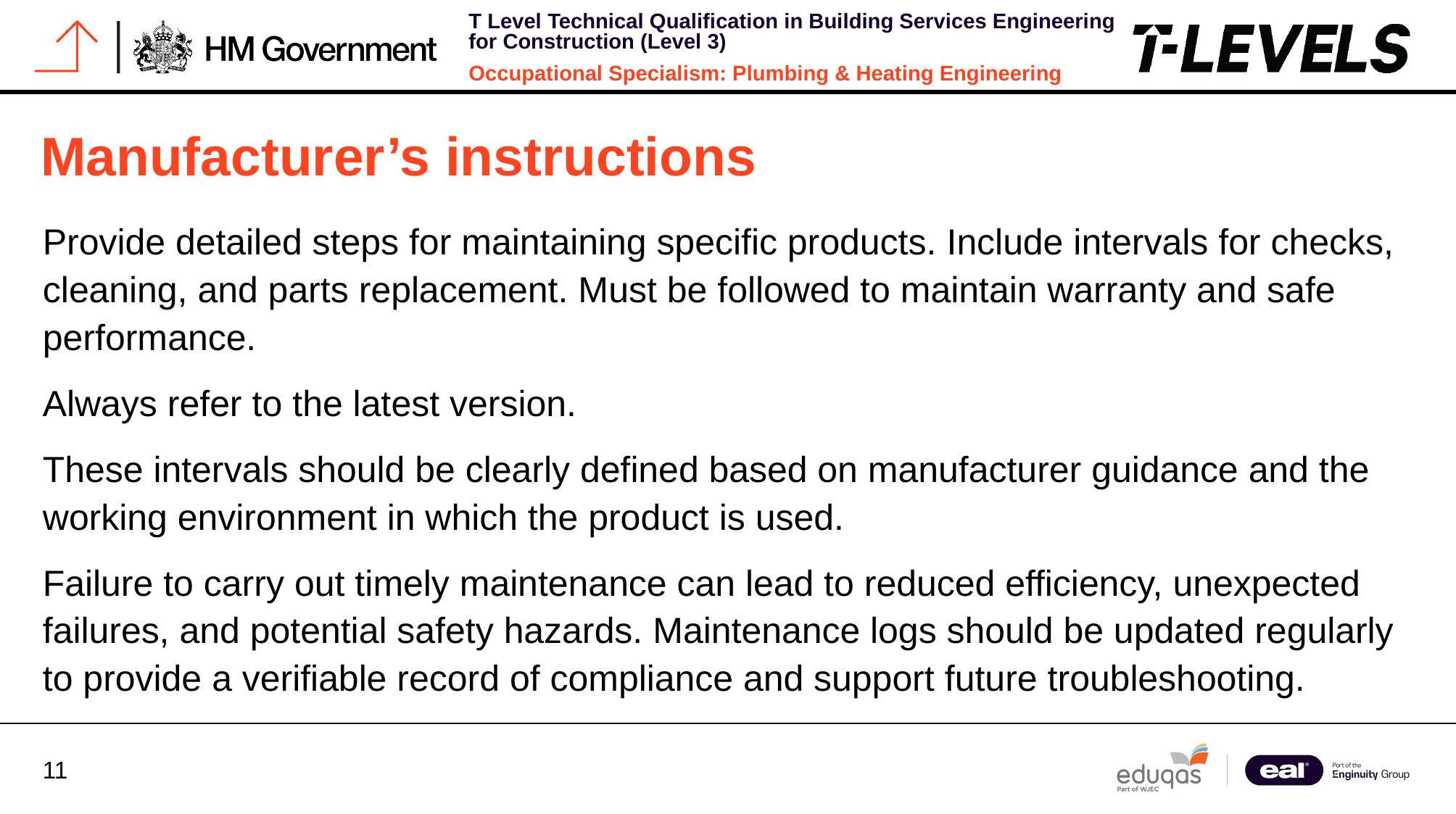

# Manufacturer’s instructions
Provide detailed steps for maintaining specific products. Include intervals for checks, cleaning, and parts replacement. Must be followed to maintain warranty and safe performance.
Always refer to the latest version.
These intervals should be clearly defined based on manufacturer guidance and the working environment in which the product is used.
Failure to carry out timely maintenance can lead to reduced efficiency, unexpected failures, and potential safety hazards. Maintenance logs should be updated regularly to provide a verifiable record of compliance and support future troubleshooting.